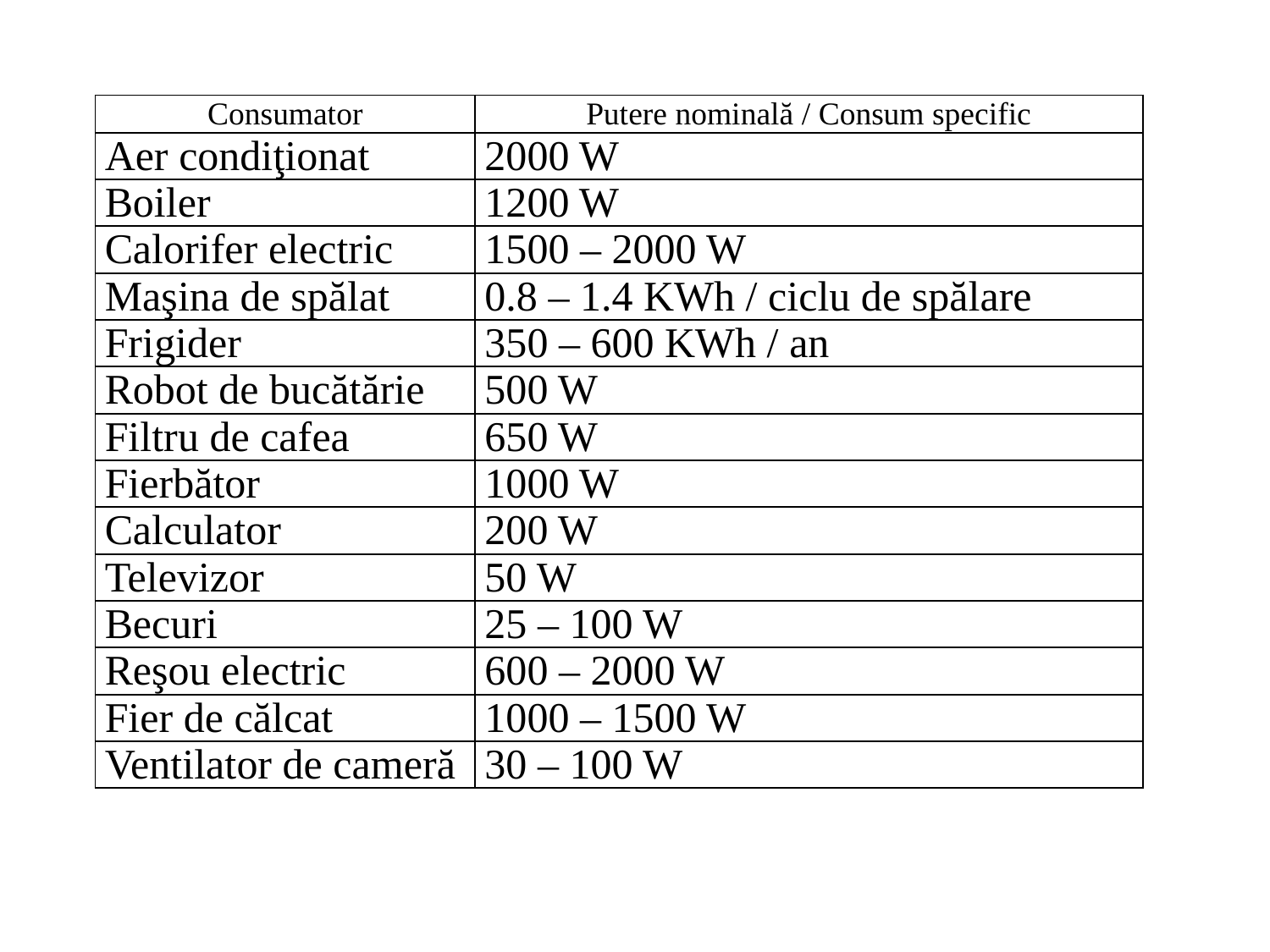

| Consumator | Putere nominală / Consum specific |
| --- | --- |
| Aer condiţionat | 2000 W |
| Boiler | 1200 W |
| Calorifer electric | 1500 – 2000 W |
| Maşina de spălat | 0.8 – 1.4 KWh / ciclu de spălare |
| Frigider | 350 – 600 KWh / an |
| Robot de bucătărie | 500 W |
| Filtru de cafea | 650 W |
| Fierbător | 1000 W |
| Calculator | 200 W |
| Televizor | 50 W |
| Becuri | 25 – 100 W |
| Reşou electric | 600 – 2000 W |
| Fier de călcat | 1000 – 1500 W |
| Ventilator de cameră | 30 – 100 W |